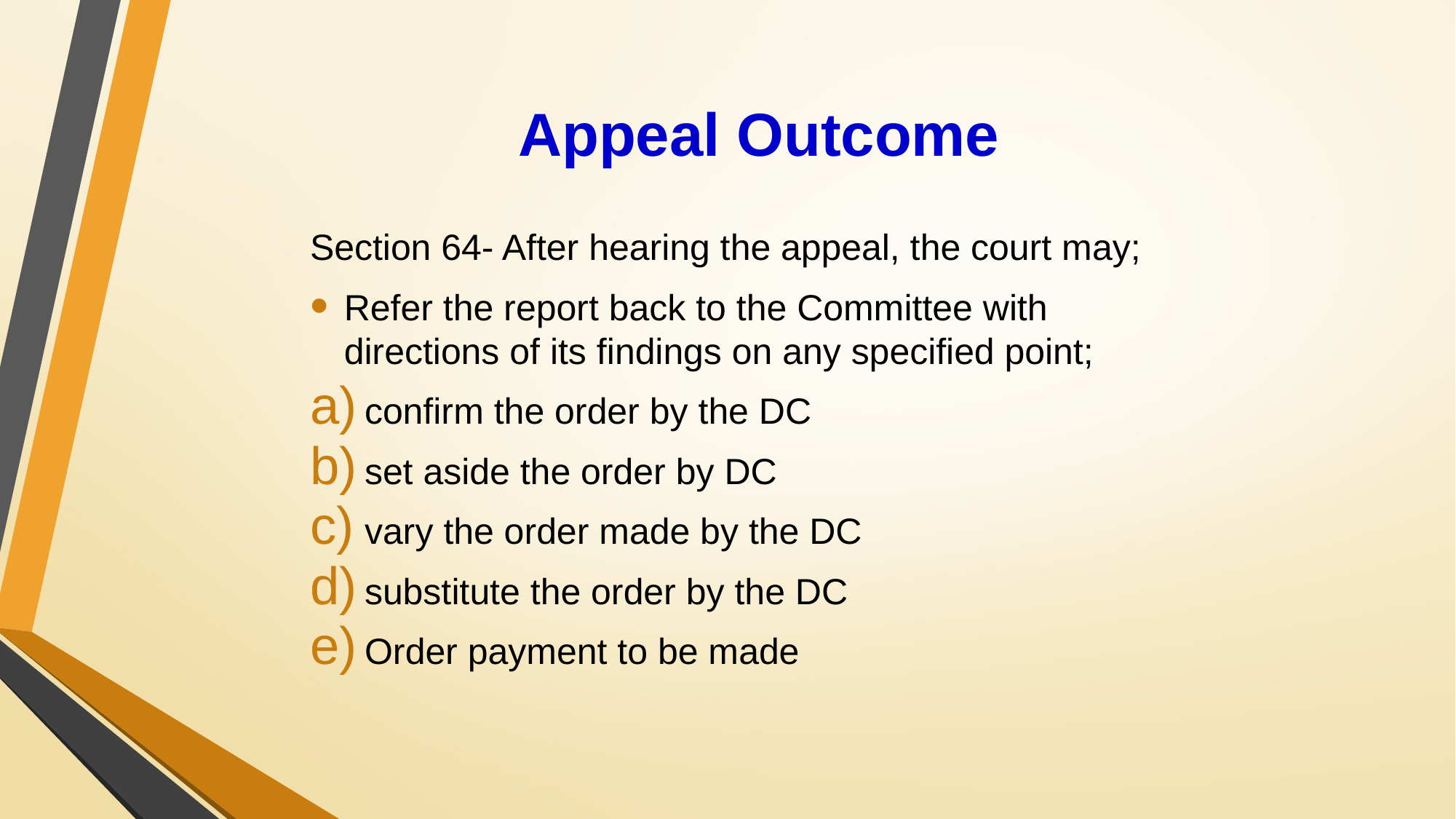

# Appeal Outcome
Section 64- After hearing the appeal, the court may;
Refer the report back to the Committee with directions of its findings on any specified point;
confirm the order by the DC
set aside the order by DC
vary the order made by the DC
substitute the order by the DC
Order payment to be made